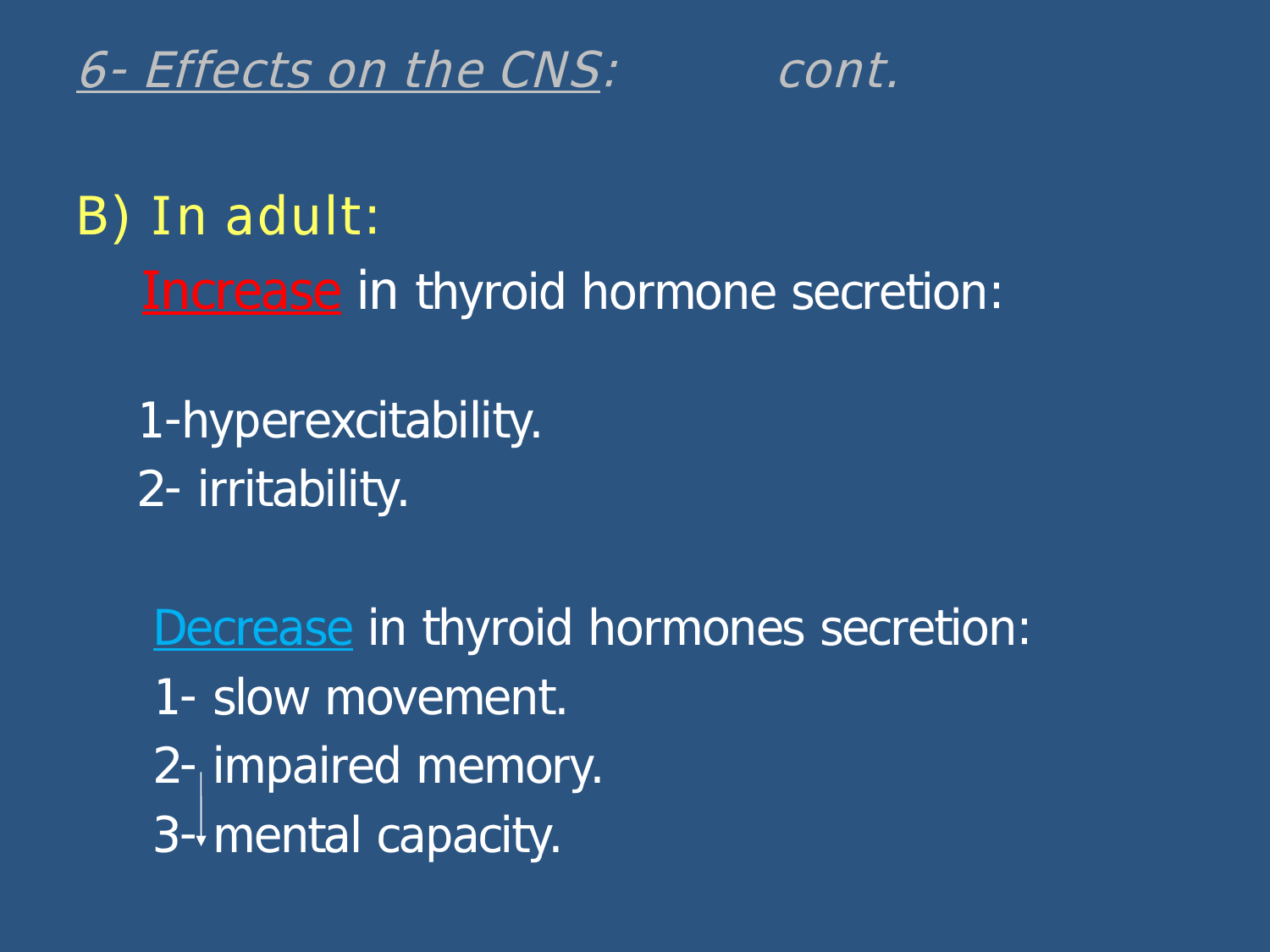

6- Effects on the CNS:           cont.

B) In adult:
    Increase in thyroid hormone secretion:
    1-hyperexcitability.
    2- irritability.

     Decrease in thyroid hormones secretion:
     1- slow movement.
     2- impaired memory.
     3- mental capacity.